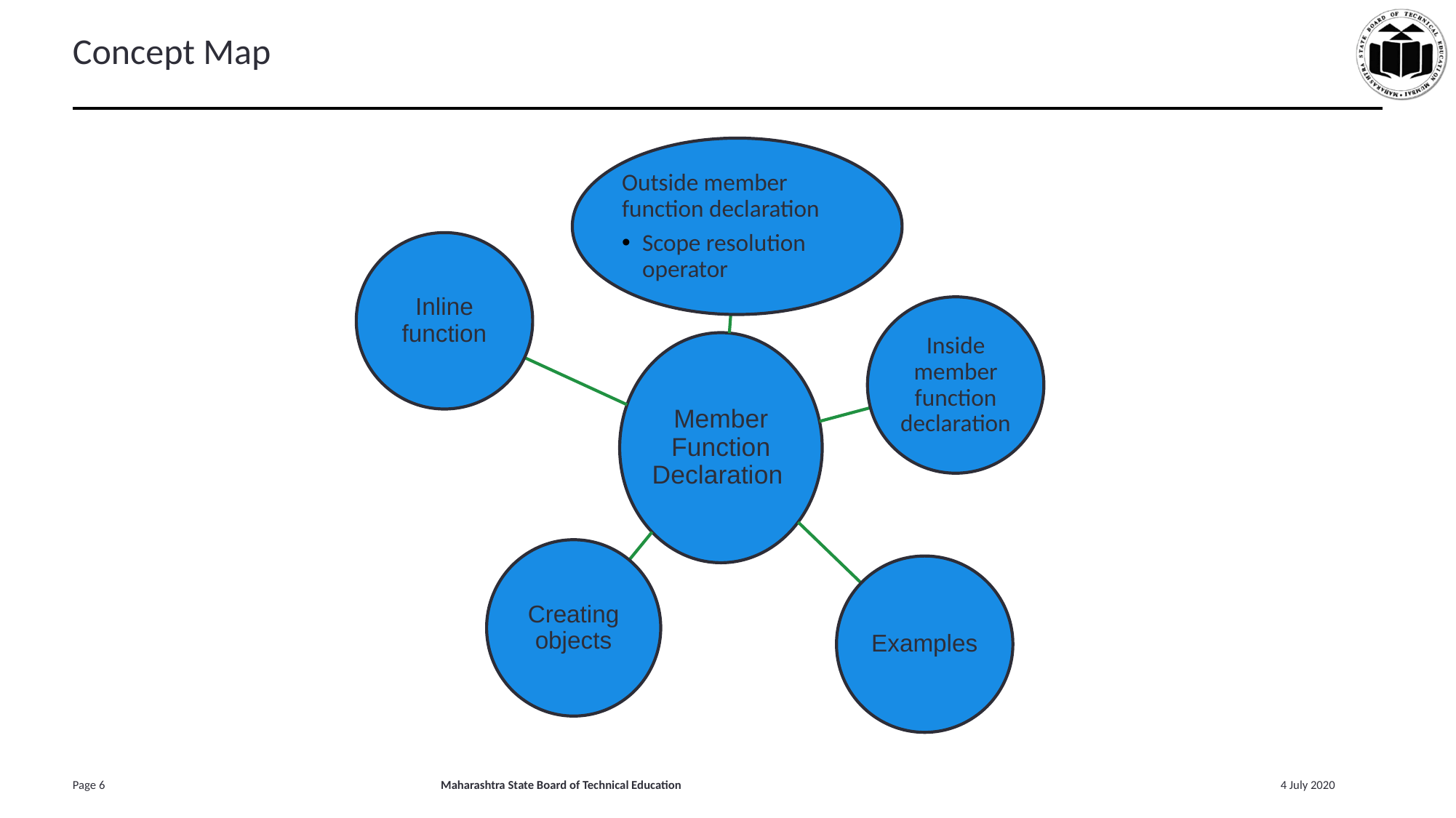

# Concept Map

Outside member function declaration
Scope resolution operator

Inline function

Inside member function declaration

Member Function Declaration

Creating objects
Examples